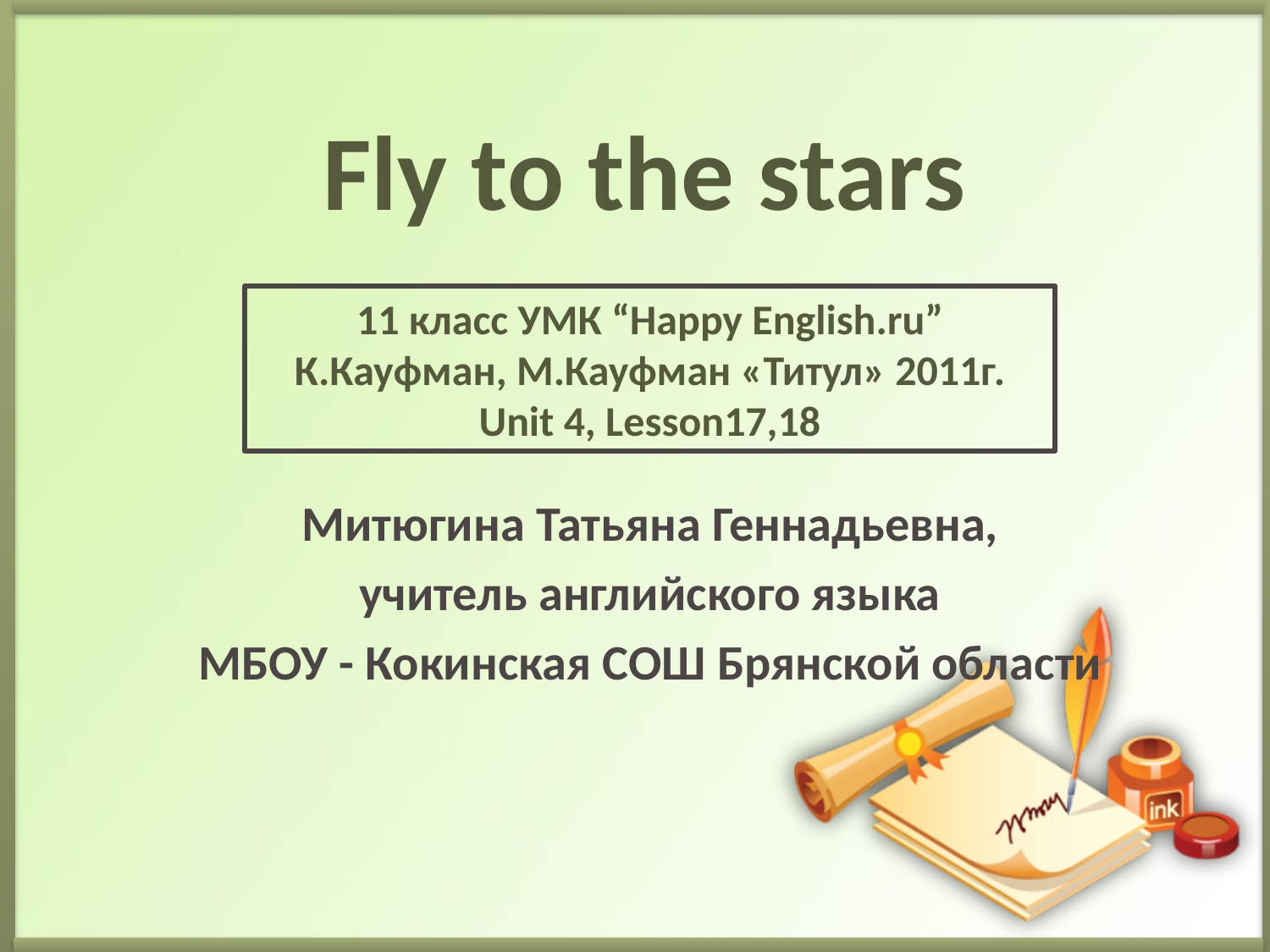

# Fly to the stars
11 класс УМК “Happy English.ru”
К.Кауфман, М.Кауфман «Титул» 2011г.
Unit 4, Lesson17,18
Митюгина Татьяна Геннадьевна,
 учитель английского языка
МБОУ - Кокинская СОШ Брянской области